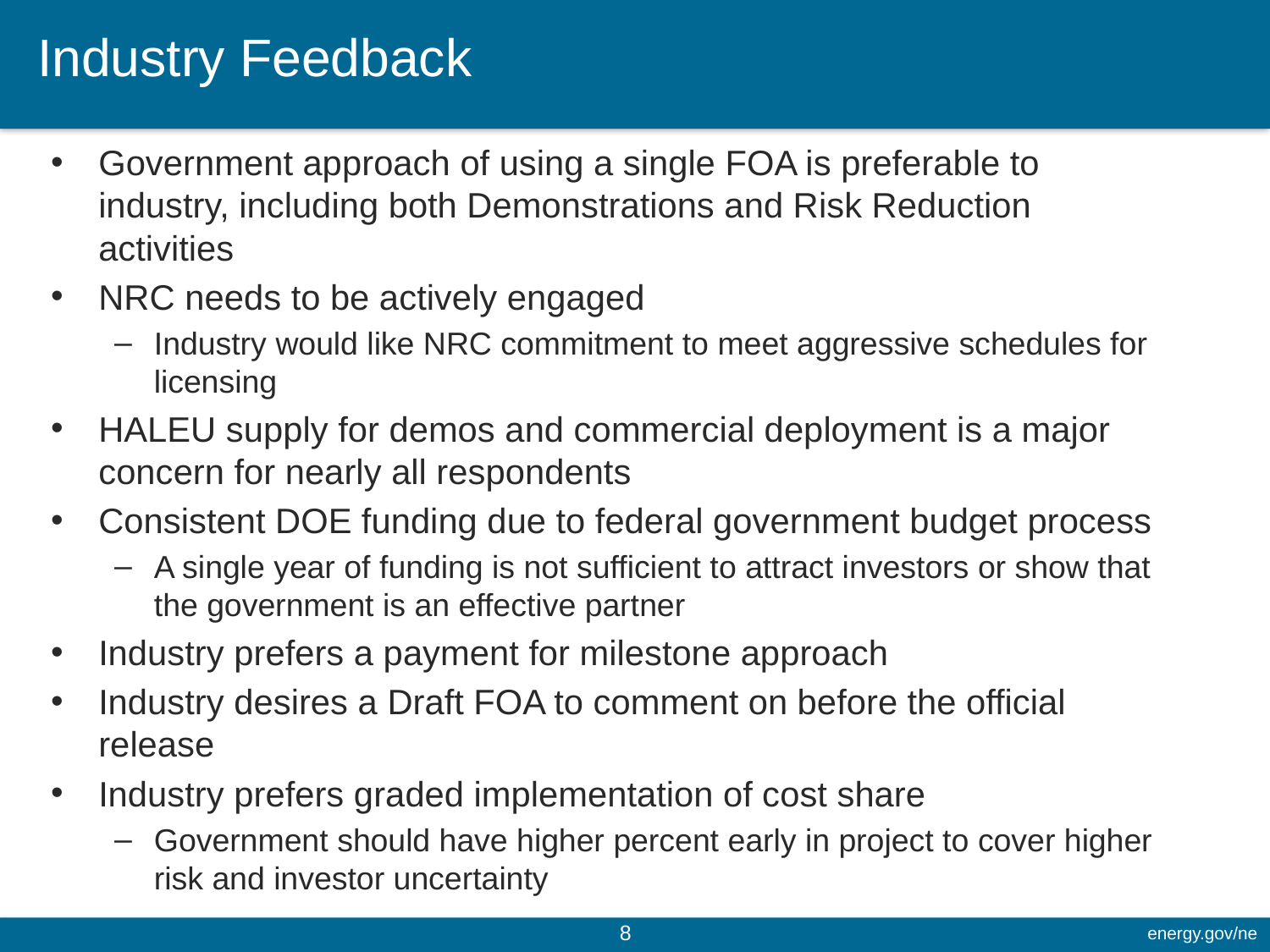

# Industry Feedback
Government approach of using a single FOA is preferable to industry, including both Demonstrations and Risk Reduction activities
NRC needs to be actively engaged
Industry would like NRC commitment to meet aggressive schedules for licensing
HALEU supply for demos and commercial deployment is a major concern for nearly all respondents
Consistent DOE funding due to federal government budget process
A single year of funding is not sufficient to attract investors or show that the government is an effective partner
Industry prefers a payment for milestone approach
Industry desires a Draft FOA to comment on before the official release
Industry prefers graded implementation of cost share
Government should have higher percent early in project to cover higher risk and investor uncertainty